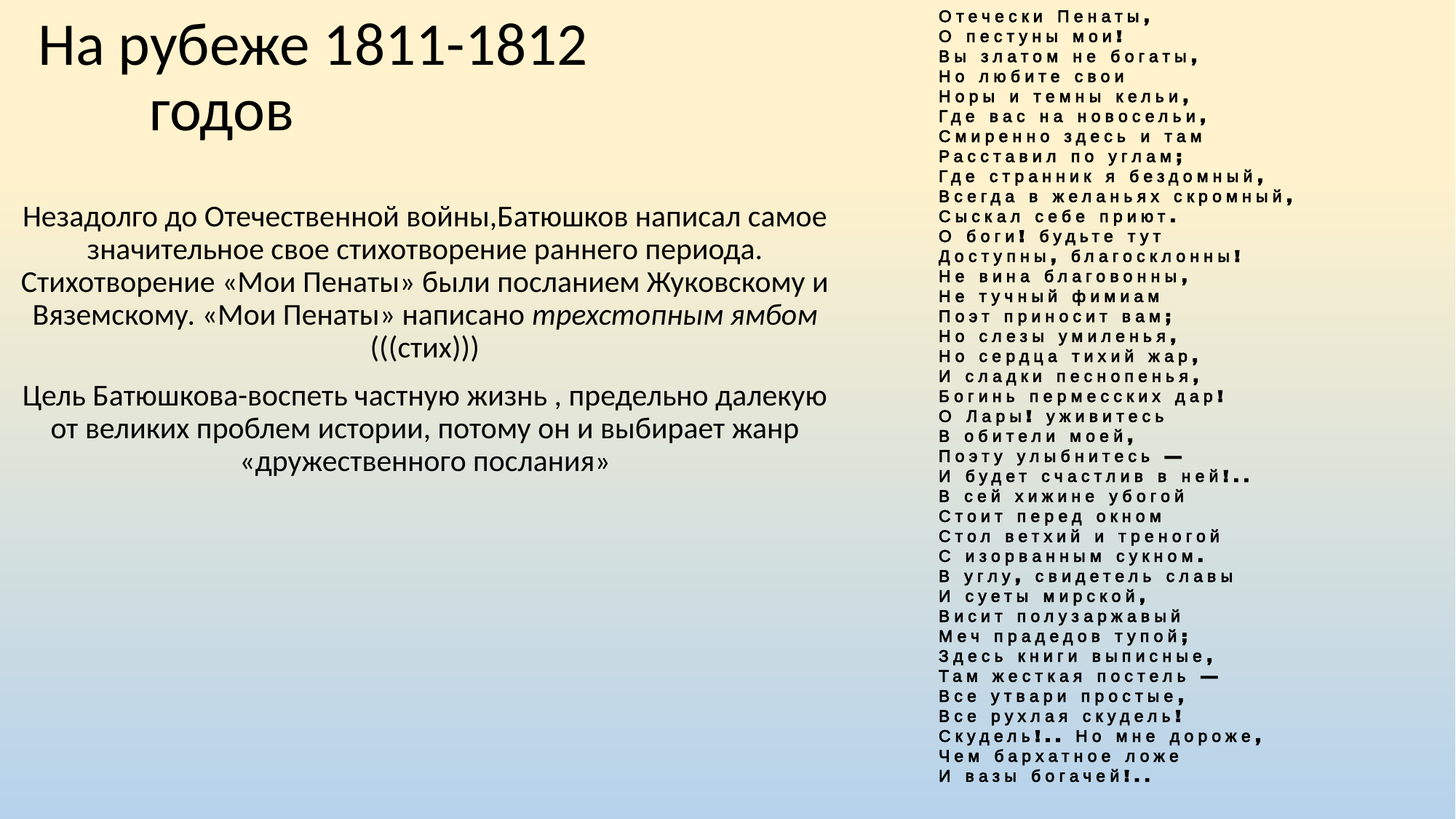

# На рубеже 1811-1812 годов
Отечески Пенаты,
О пестуны мои!
Вы златом не богаты,
Но любите свои
Норы и темны кельи,
Где вас на новосельи,
Смиренно здесь и там
Расставил по углам;
Где странник я бездомный,
Всегда в желаньях скромный,
Сыскал себе приют.
О боги! будьте тут
Доступны, благосклонны!
Не вина благовонны,
Не тучный фимиам
Поэт приносит вам;
Но слезы умиленья,
Но сердца тихий жар,
И сладки песнопенья,
Богинь пермесских дар!
О Лары! уживитесь
В обители моей,
Поэту улыбнитесь —
И будет счастлив в ней!..
В сей хижине убогой
Стоит перед окном
Стол ветхий и треногой
С изорванным сукном.
В углу, свидетель славы
И суеты мирской,
Висит полузаржавый
Меч прадедов тупой;
Здесь книги выписные,
Там жесткая постель —
Все утвари простые,
Все рухлая скудель!
Скудель!.. Но мне дороже,
Чем бархатное ложе
И вазы богачей!..
Незадолго до Отечественной войны,Батюшков написал самое значительное свое стихотворение раннего периода. Стихотворение «Мои Пенаты» были посланием Жуковскому и Вяземскому. «Мои Пенаты» написано трехстопным ямбом (((стих)))
Цель Батюшкова-воспеть частную жизнь , предельно далекую от великих проблем истории, потому он и выбирает жанр «дружественного послания»